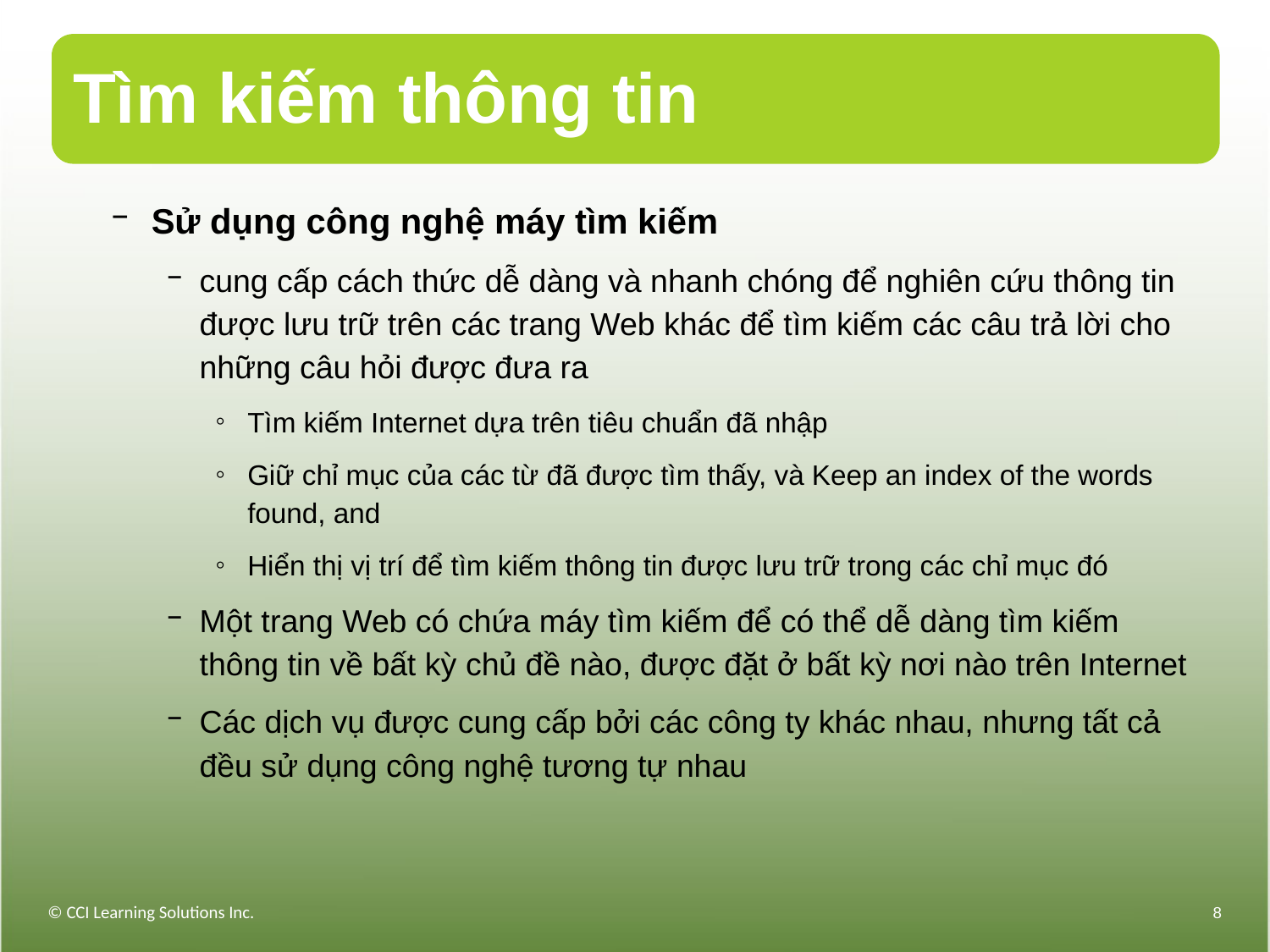

# Tìm kiếm thông tin
Sử dụng công nghệ máy tìm kiếm
cung cấp cách thức dễ dàng và nhanh chóng để nghiên cứu thông tin được lưu trữ trên các trang Web khác để tìm kiếm các câu trả lời cho những câu hỏi được đưa ra
Tìm kiếm Internet dựa trên tiêu chuẩn đã nhập
Giữ chỉ mục của các từ đã được tìm thấy, và Keep an index of the words found, and
Hiển thị vị trí để tìm kiếm thông tin được lưu trữ trong các chỉ mục đó
Một trang Web có chứa máy tìm kiếm để có thể dễ dàng tìm kiếm thông tin về bất kỳ chủ đề nào, được đặt ở bất kỳ nơi nào trên Internet
Các dịch vụ được cung cấp bởi các công ty khác nhau, nhưng tất cả đều sử dụng công nghệ tương tự nhau
© CCI Learning Solutions Inc.
8